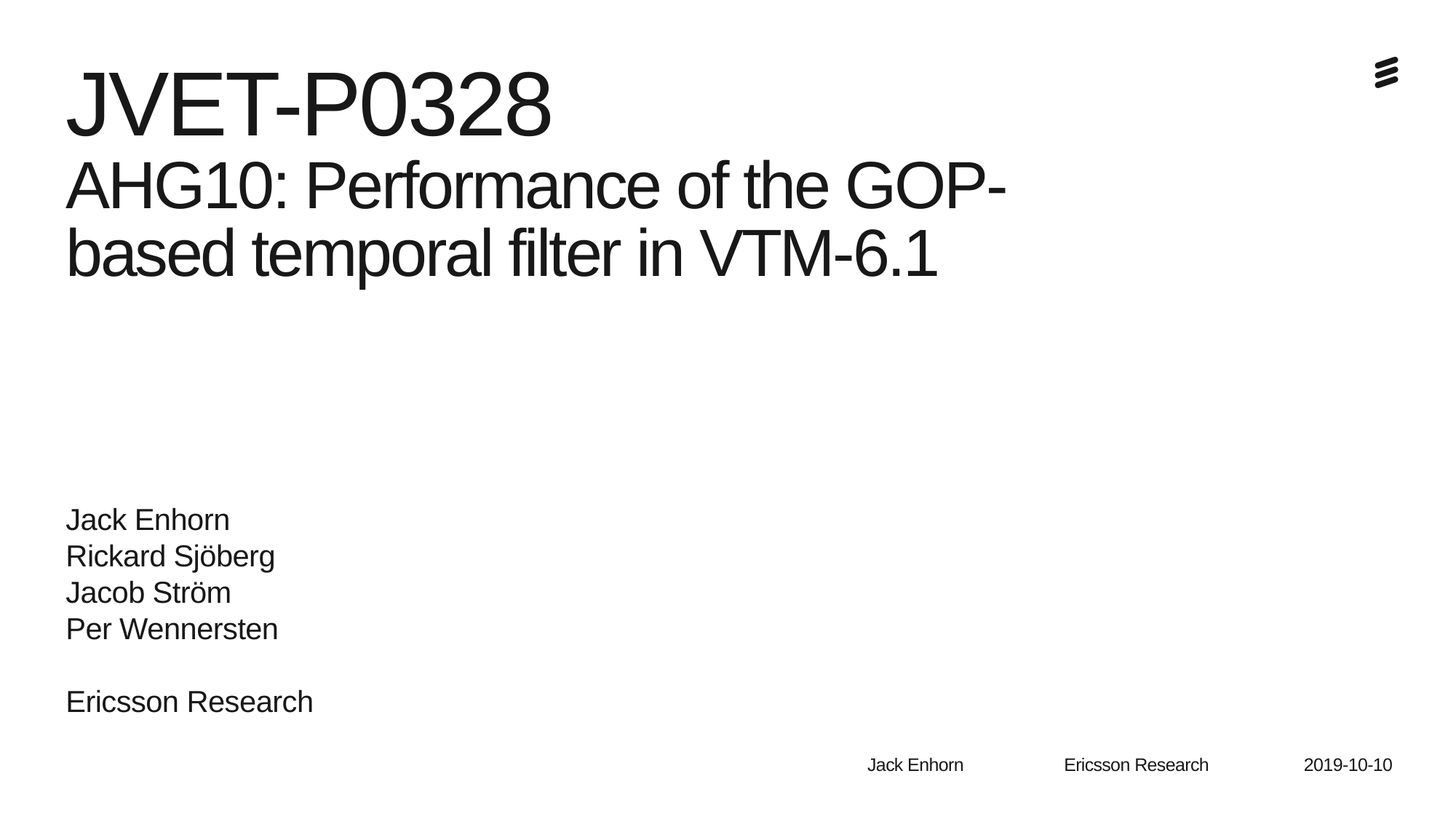

# JVET-P0328 AHG10: Performance of the GOP-based temporal filter in VTM-6.1
Jack Enhorn
Rickard Sjöberg
Jacob Ström
Per Wennersten

Ericsson Research

Ericsson Research
2019-10-10
Jack Enhorn